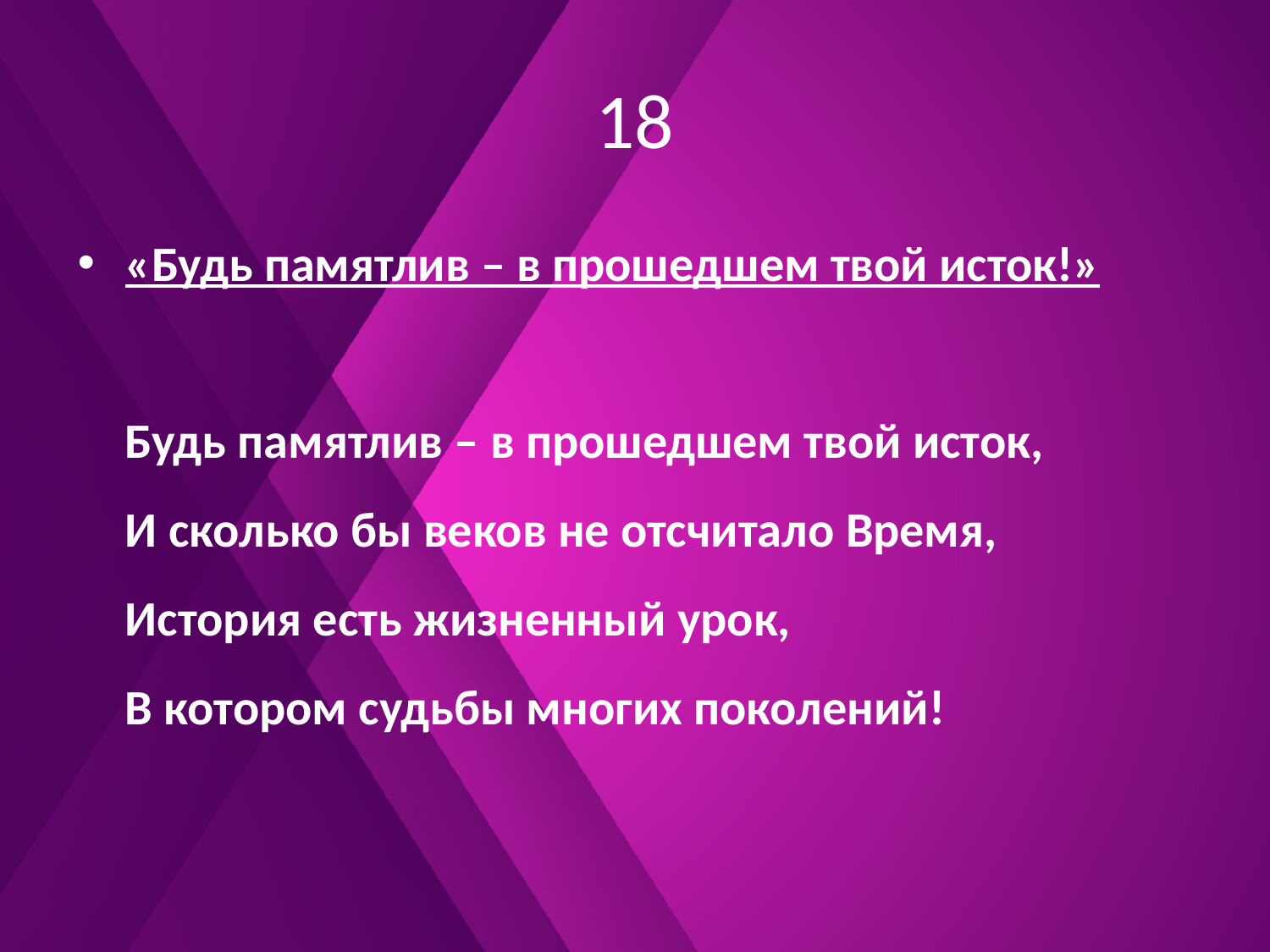

# 18
«Будь памятлив – в прошедшем твой исток!»
Будь памятлив – в прошедшем твой исток,
И сколько бы веков не отсчитало Время,
История есть жизненный урок,
В котором судьбы многих поколений!